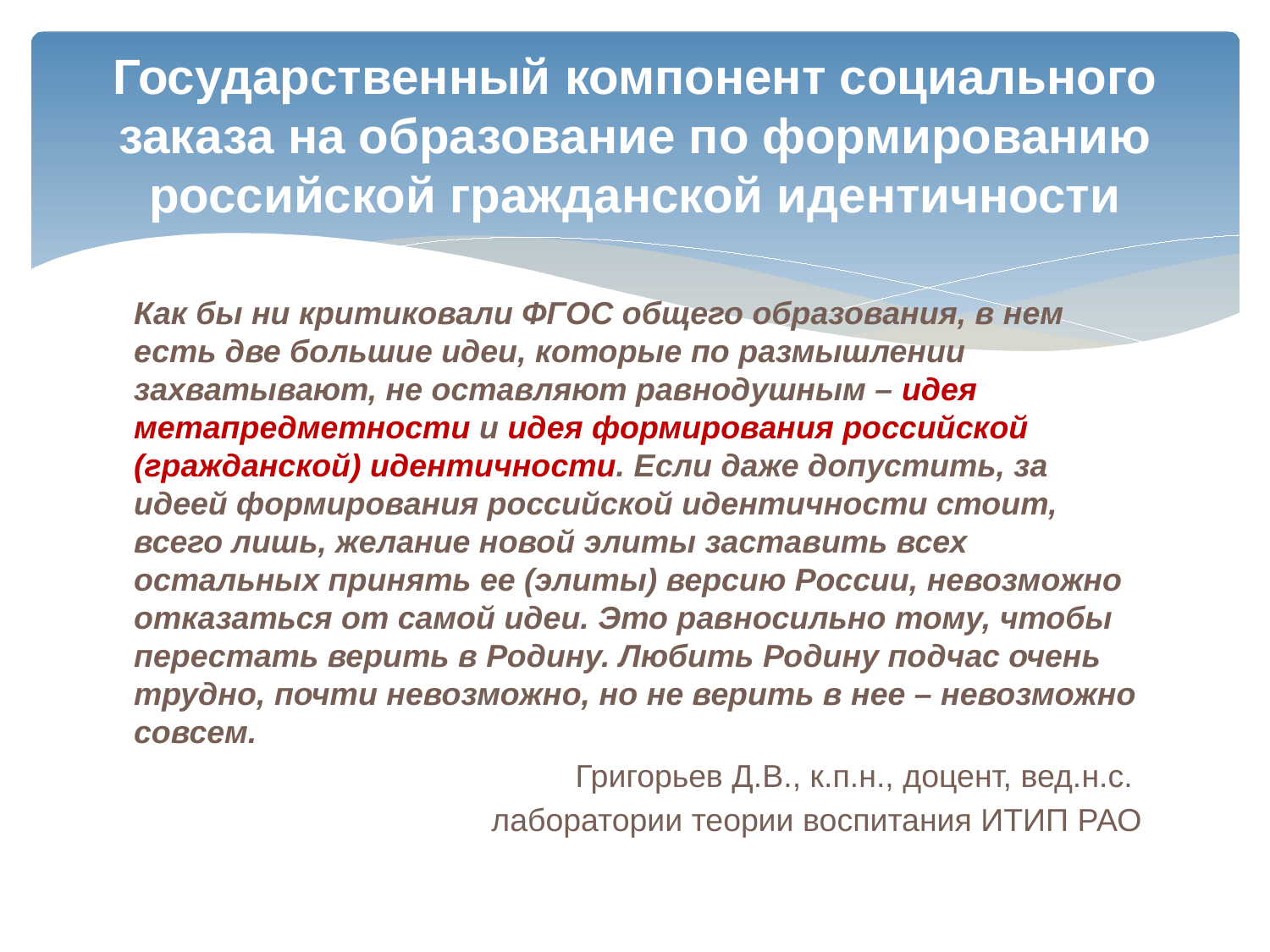

# Государственный компонент социального заказа на образование по формированию российской гражданской идентичности
Как бы ни критиковали ФГОС общего образования, в нем есть две большие идеи, которые по размышлении захватывают, не оставляют равнодушным – идея метапредметности и идея формирования российской (гражданской) идентичности. Если даже допустить, за идеей формирования российской идентичности стоит, всего лишь, желание новой элиты заставить всех остальных принять ее (элиты) версию России, невозможно отказаться от самой идеи. Это равносильно тому, чтобы перестать верить в Родину. Любить Родину подчас очень трудно, почти невозможно, но не верить в нее – невозможно совсем.
Григорьев Д.В., к.п.н., доцент, вед.н.с.
лаборатории теории воспитания ИТИП РАО